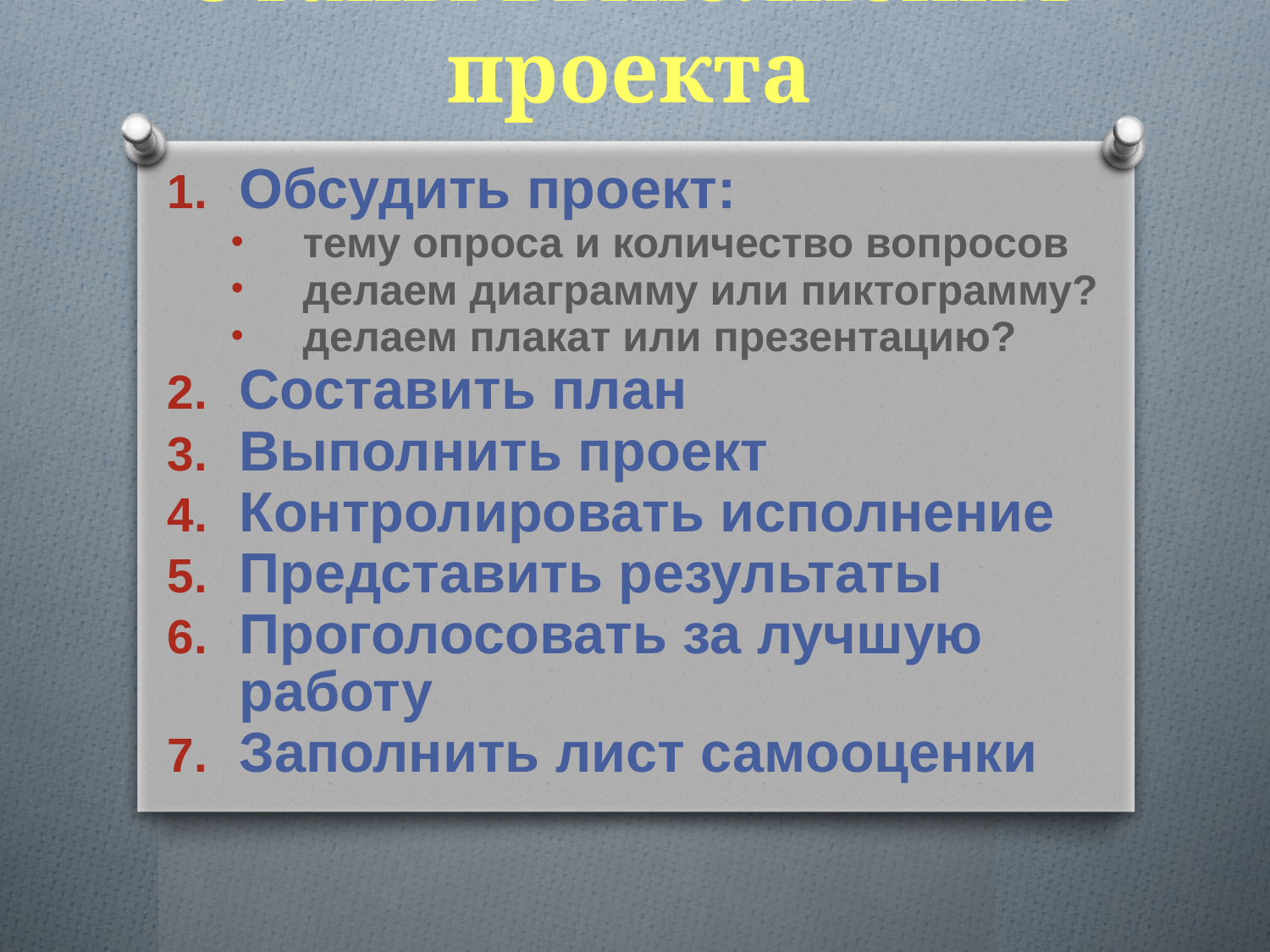

# Этапы выполнения проекта
Обсудить проект:
тему опроса и количество вопросов
делаем диаграмму или пиктограмму?
делаем плакат или презентацию?
Составить план
Выполнить проект
Контролировать исполнение
Представить результаты
Проголосовать за лучшую работу
Заполнить лист самооценки